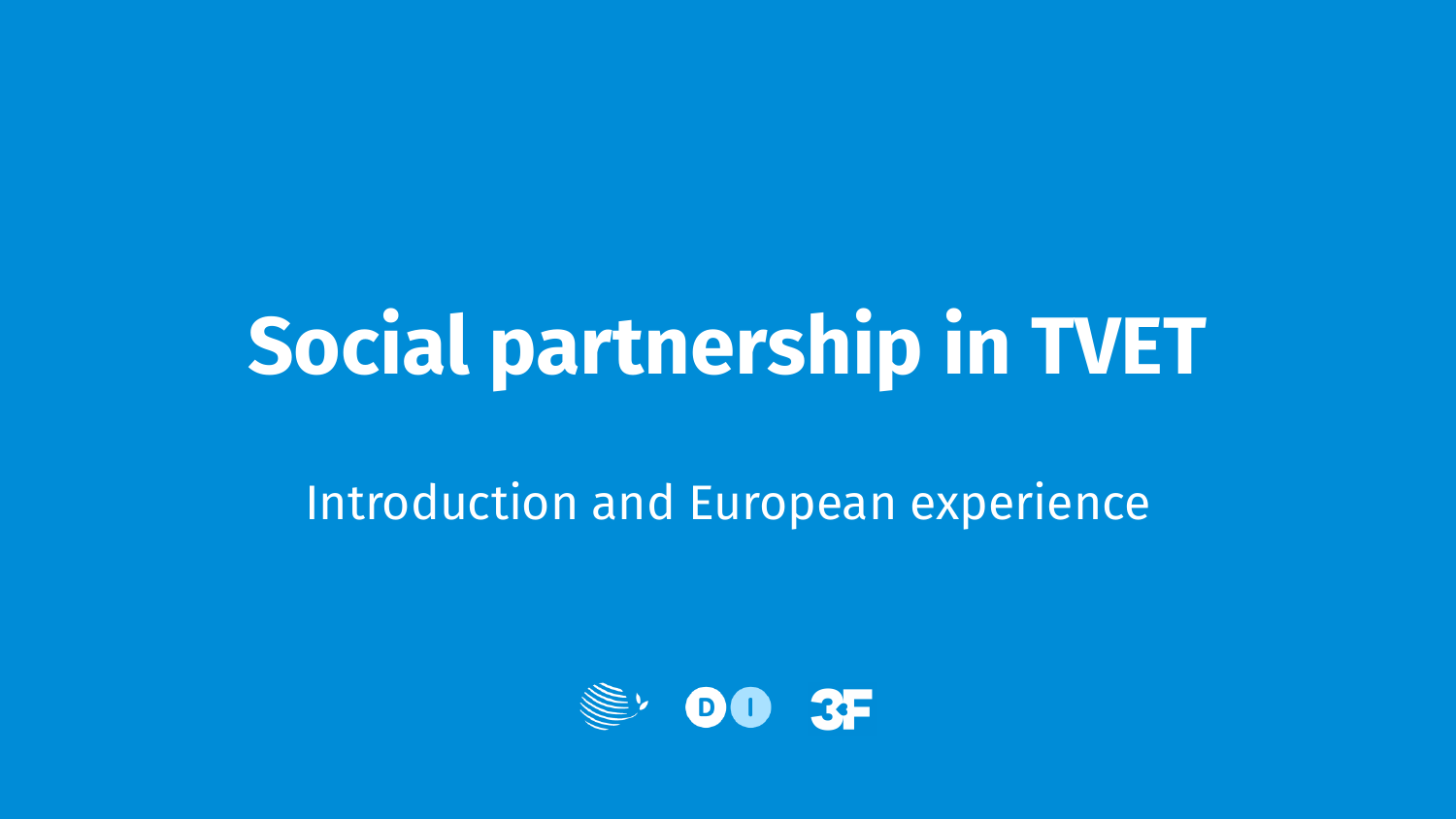

# Social partnership in TVET
Introduction and European experience